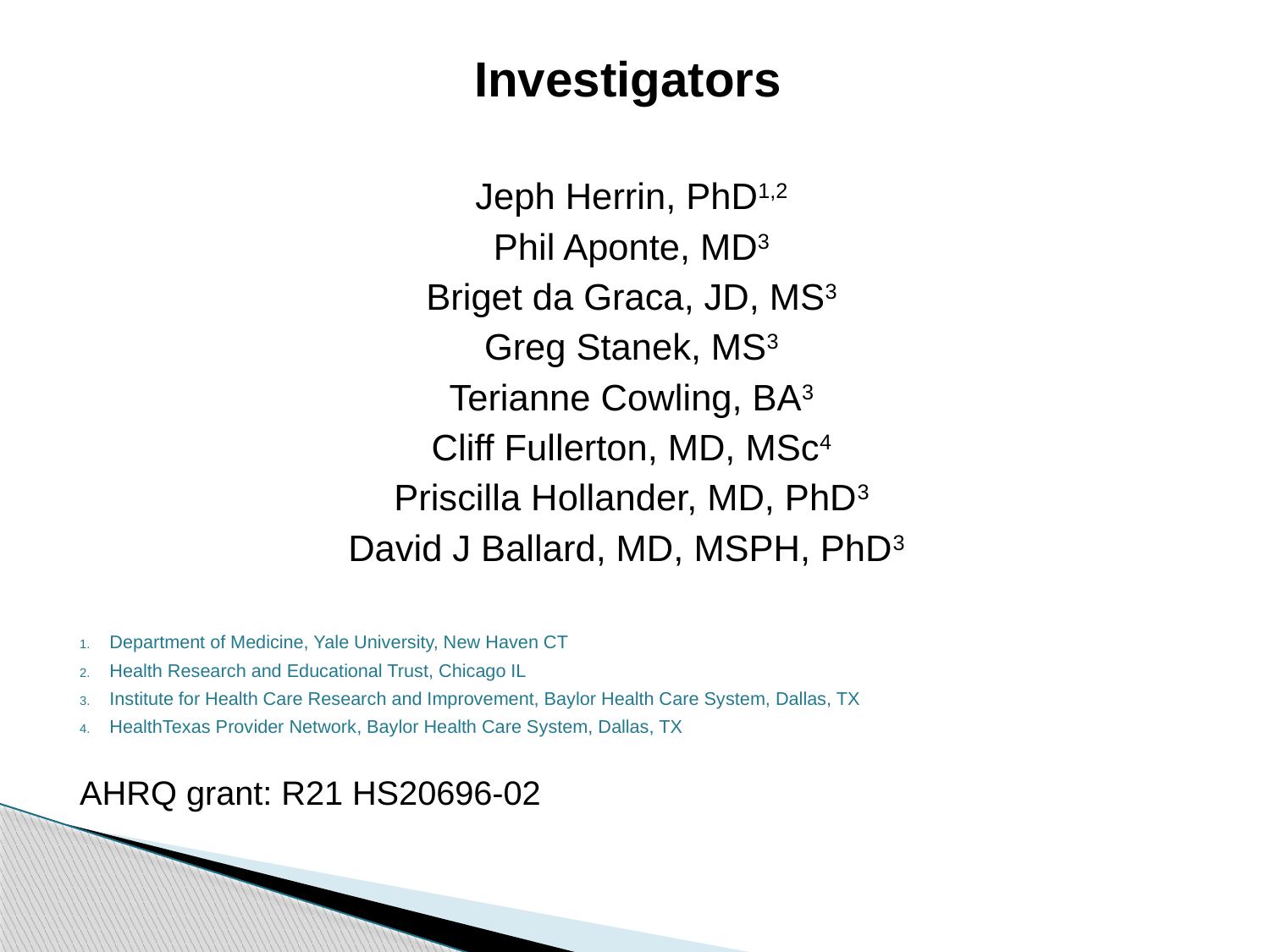

# Investigators

Jeph Herrin, PhD1,2
Phil Aponte, MD3
Briget da Graca, JD, MS3
Greg Stanek, MS3
Terianne Cowling, BA3
Cliff Fullerton, MD, MSc4
Priscilla Hollander, MD, PhD3
David J Ballard, MD, MSPH, PhD3

Department of Medicine, Yale University, New Haven CT
Health Research and Educational Trust, Chicago IL
Institute for Health Care Research and Improvement, Baylor Health Care System, Dallas, TX
HealthTexas Provider Network, Baylor Health Care System, Dallas, TX

AHRQ grant: R21 HS20696-02